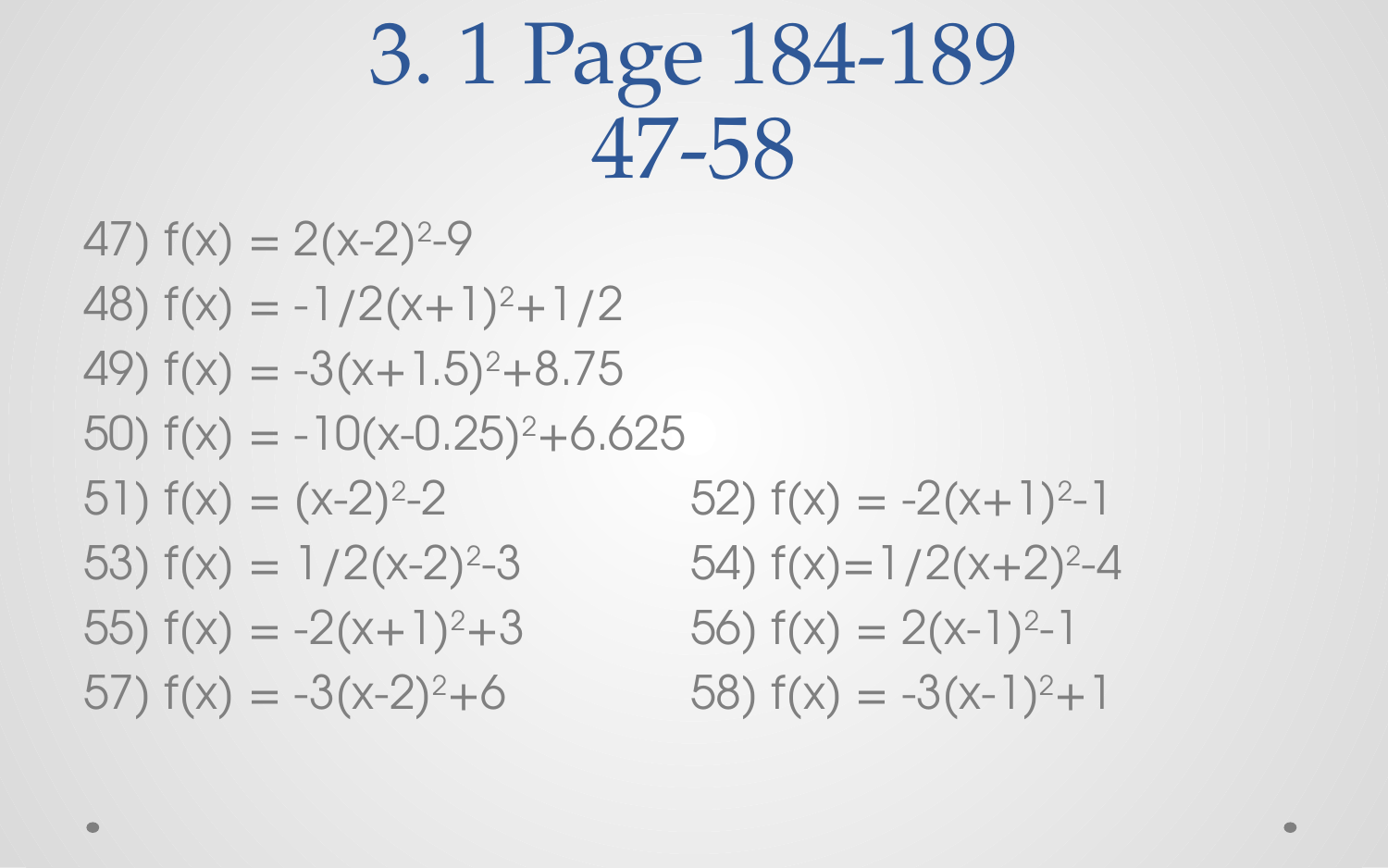

# 3. 1 Page 184-189 47-58
47) f(x) = 2(x-2)2-9
48) f(x) = -1/2(x+1)2+1/2
49) f(x) = -3(x+1.5)2+8.75
50) f(x) = -10(x-0.25)2+6.625
51) f(x) = (x-2)2-2		52) f(x) = -2(x+1)2-1
53) f(x) = 1/2(x-2)2-3		54) f(x)=1/2(x+2)2-4
55) f(x) = -2(x+1)2+3		56) f(x) = 2(x-1)2-1
57) f(x) = -3(x-2)2+6		58) f(x) = -3(x-1)2+1